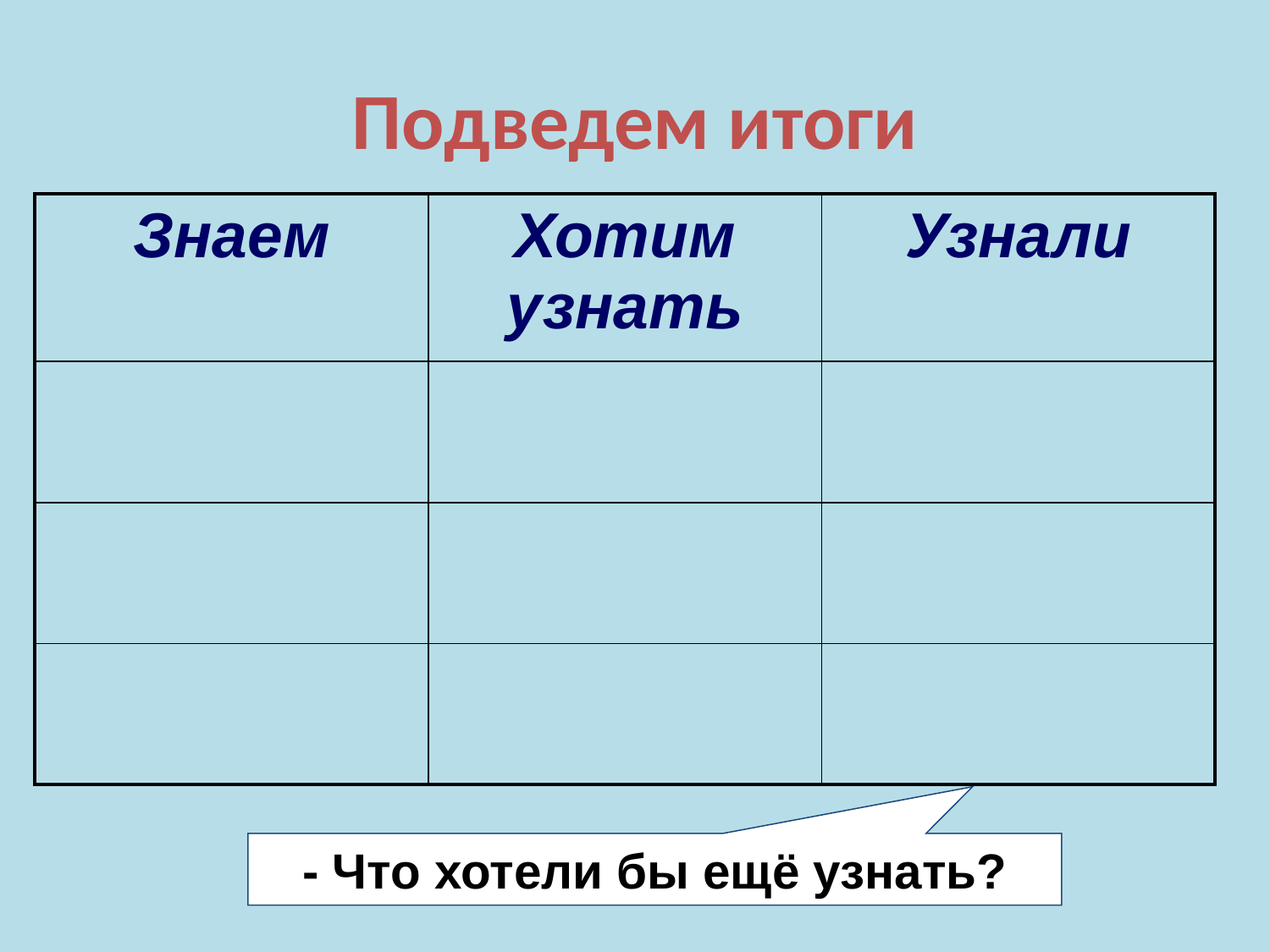

Подведем итоги
| Знаем | Хотим узнать | Узнали |
| --- | --- | --- |
|  |  |  |
|  |  |  |
|  |  |  |
- Что хотели бы ещё узнать?